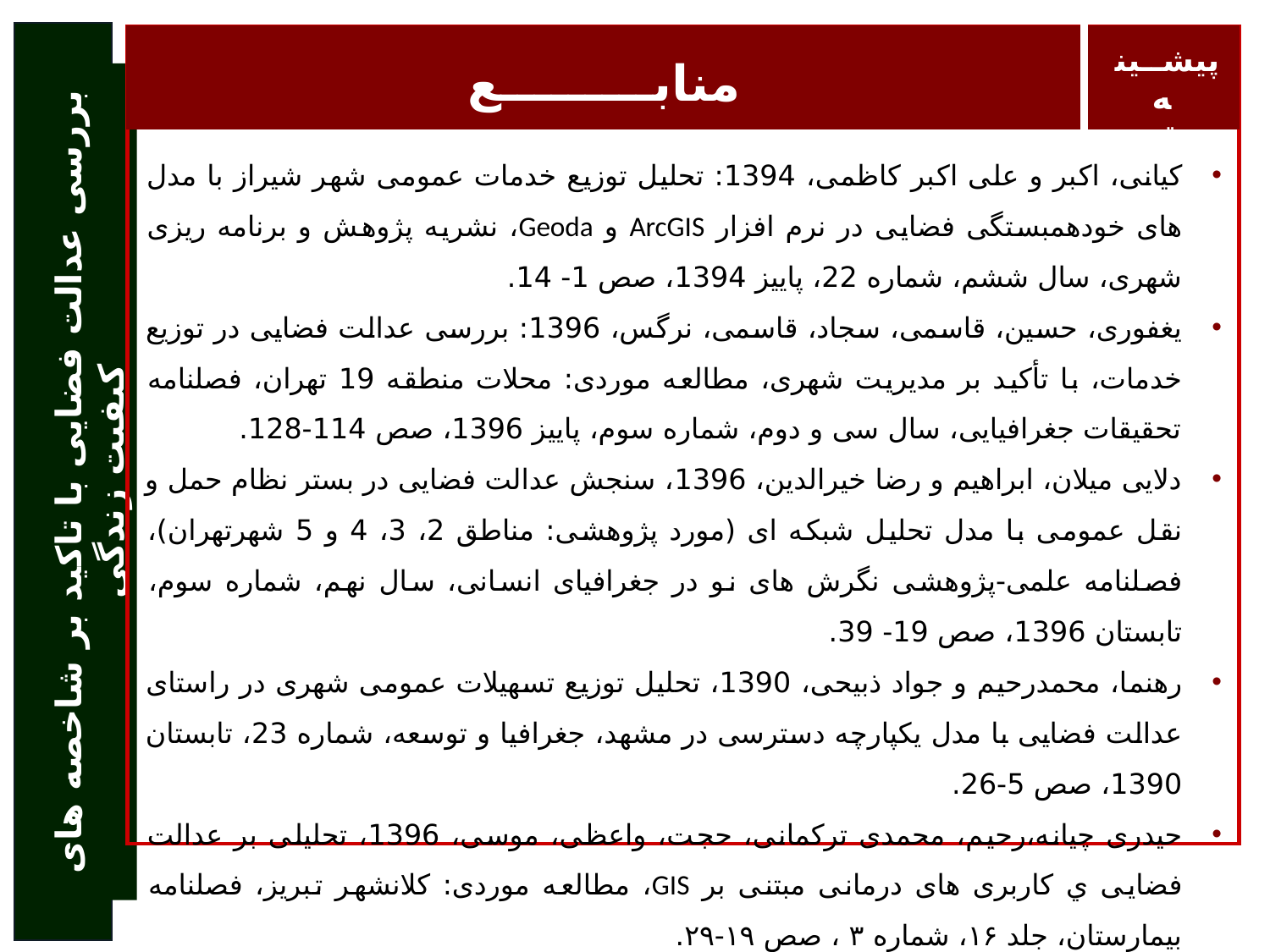

بررسی عدالت فضایی با تاکید بر شاخصه های کیفیت زندگی

پیشــینه
تحقیق
منابـــــــــع
کیانی، اکبر و علی اکبر کاظمی، 1394: تحلیل توزیع خدمات عمومی شهر شیراز با مدل های خودهمبستگی فضایی در نرم افزار ArcGIS و Geoda، نشریه پژوهش و برنامه ریزی شهری، سال ششم، شماره 22، پاییز 1394، صص 1- 14.
یغفوری، حسین، قاسمی، سجاد، قاسمی، نرگس، 1396: بررسی عدالت فضایی در توزیع خدمات، با تأکید بر مدیریت شهری، مطالعه موردی: محلات منطقه 19 تهران، فصلنامه تحقیقات جغرافیایی، سال سی و دوم، شماره سوم، پاییز 1396، صص 114-128.
دلایی میلان، ابراهیم و رضا خیرالدین، 1396، سنجش عدالت فضایی در بستر نظام حمل و نقل عمومی با مدل تحلیل شبکه ای (مورد پژوهشی: مناطق 2، 3، 4 و 5 شهرتهران)، فصلنامه علمی-پژوهشی نگرش های نو در جغرافیای انسانی، سال نهم، شماره سوم، تابستان 1396، صص 19- 39.
رهنما، محمدرحیم و جواد ذبیحی، 1390، تحلیل توزیع تسهیلات عمومی شهری در راستای عدالت فضایی با مدل یکپارچه دسترسی در مشهد، جغرافیا و توسعه، شماره 23، تابستان 1390، صص 5-26.
حیدری چیانه،رحیم، محمدی ترکمانی، حجت، واعظی، موسی، 1396، تحلیلی بر عدالت فضایی ي کاربری های درمانی مبتنی بر GIS، مطالعه موردی: کلانشهر تبریز، فصلنامه بیمارستان، جلد ۱۶، شماره ۳ ، صص ۱۹-۲۹.
Nicholls , Sarah, 2001, Measuring the accessibility and equity of public parks: a case study using GIS, Managing Leisure, 6:4, 201-219.